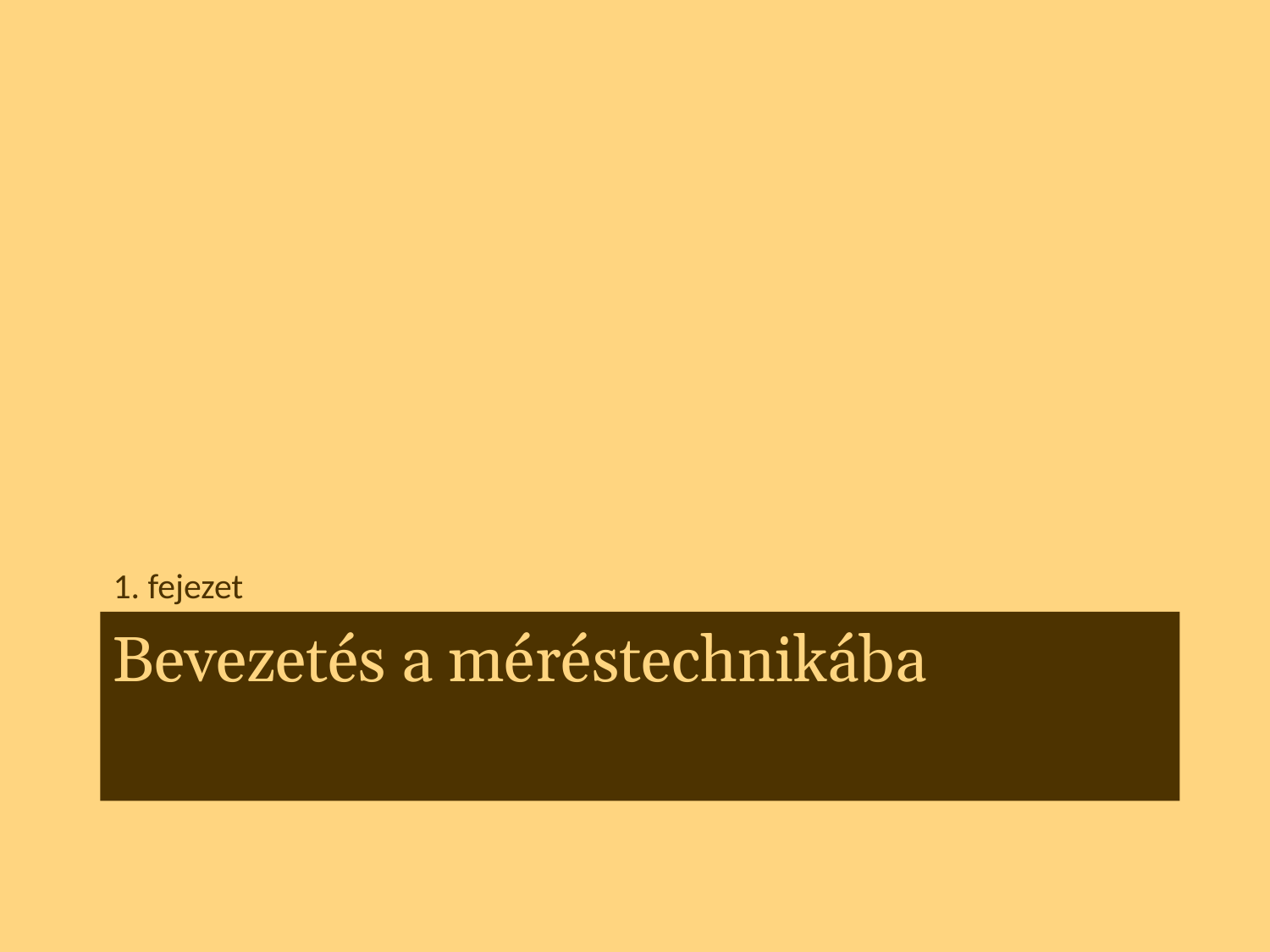

1. fejezet
# Bevezetés a méréstechnikába
4